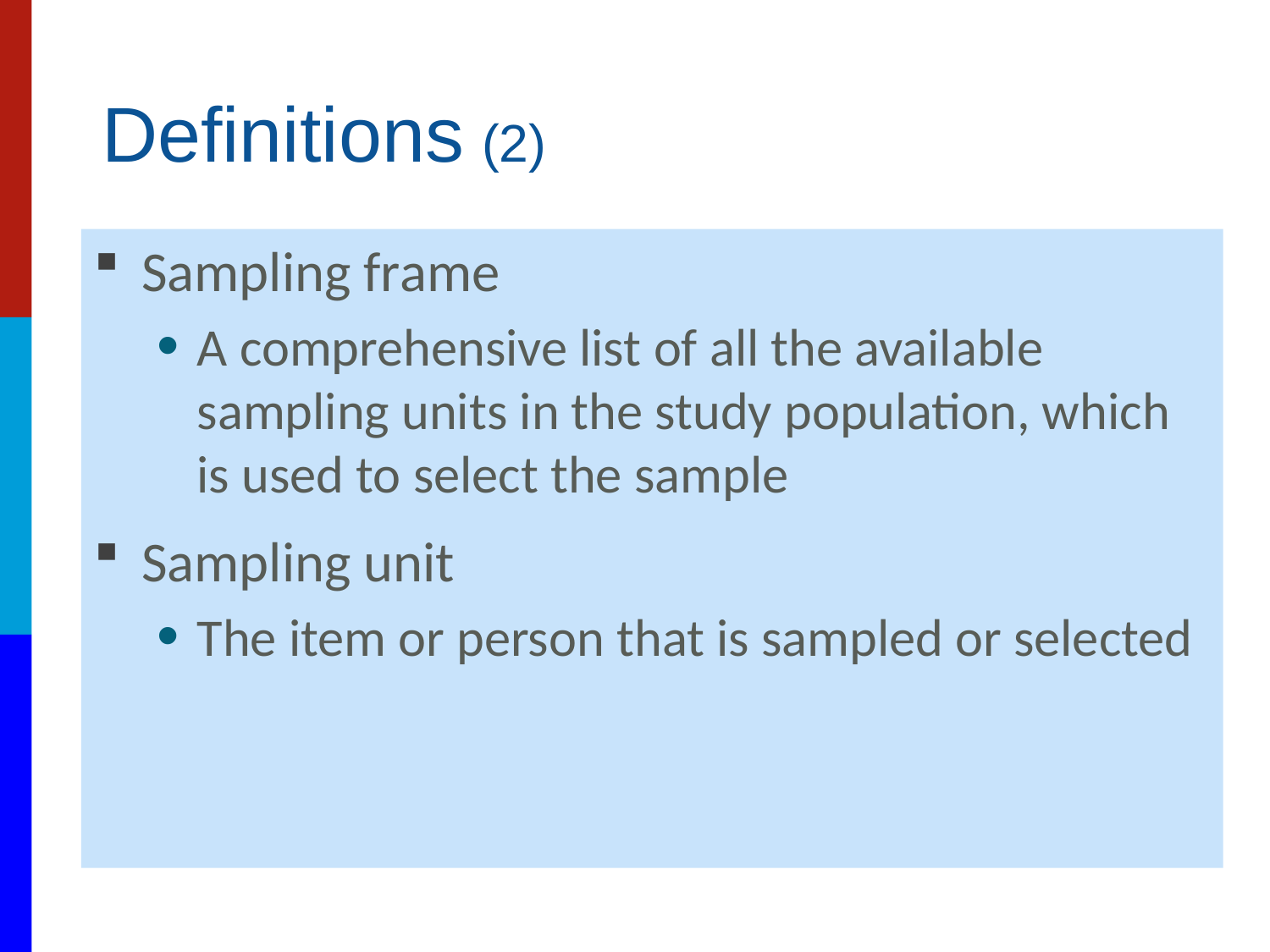

# Definitions (2)
Sampling frame
A comprehensive list of all the available sampling units in the study population, which is used to select the sample
Sampling unit
The item or person that is sampled or selected